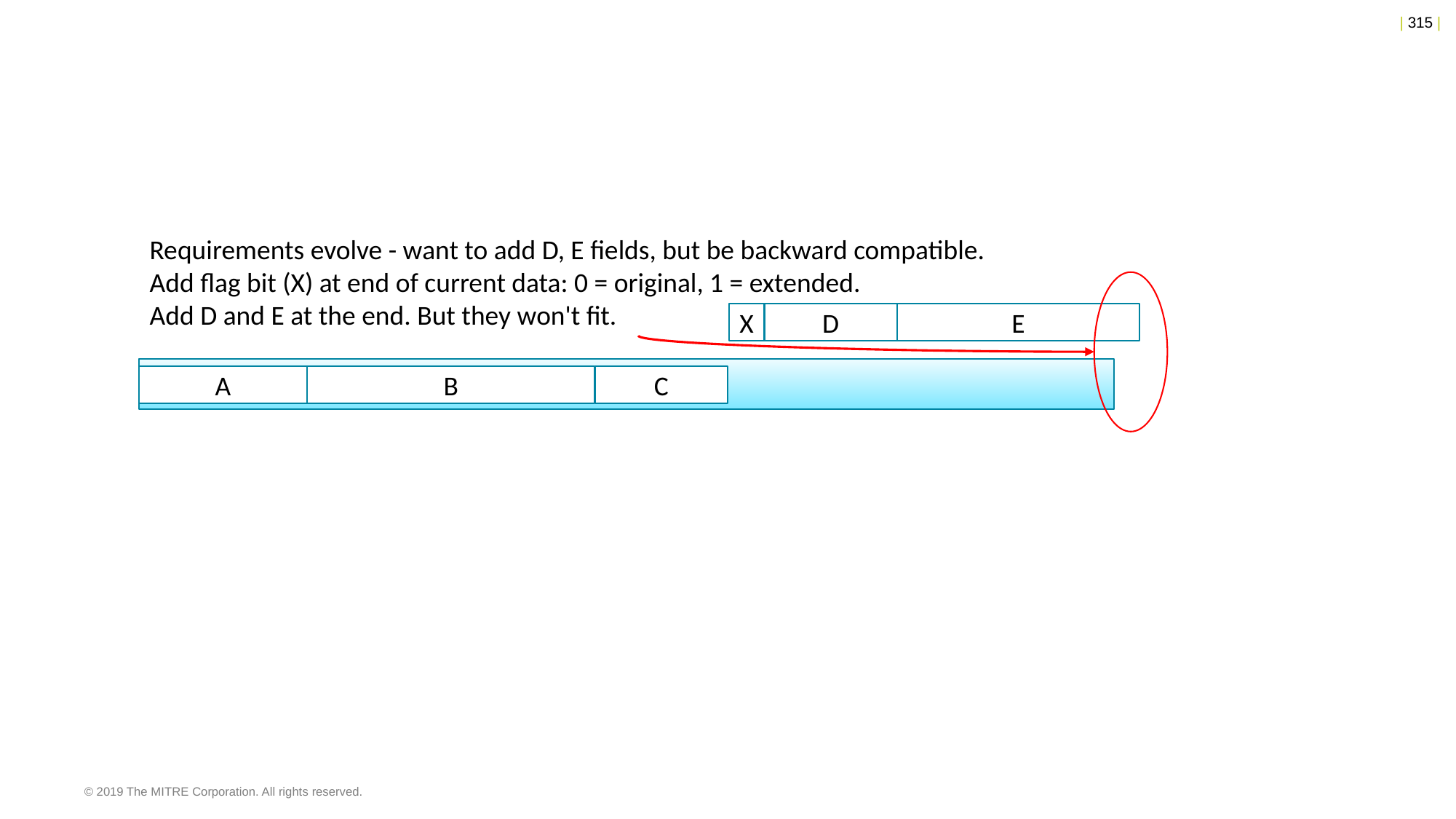

Requirements evolve - want to add D, E fields, but be backward compatible.
Add flag bit (X) at end of current data: 0 = original, 1 = extended.
Add D and E at the end. But they won't fit.

X
D
E

A
B
C
© 2019 The MITRE Corporation. All rights reserved.